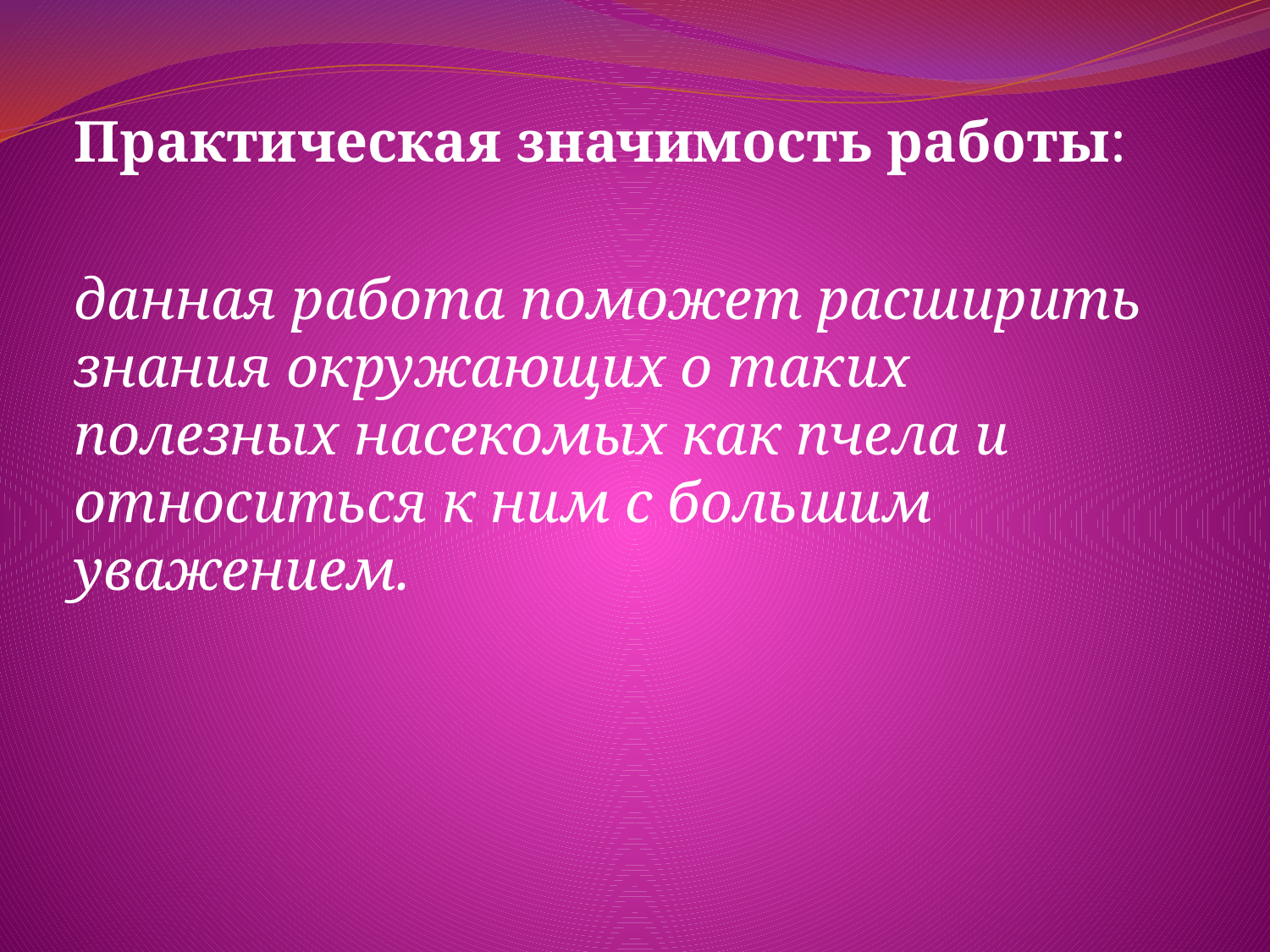

#
Практическая значимость работы:

данная работа поможет расширить знания окружающих о таких полезных насекомых как пчела и относиться к ним с большим уважением.